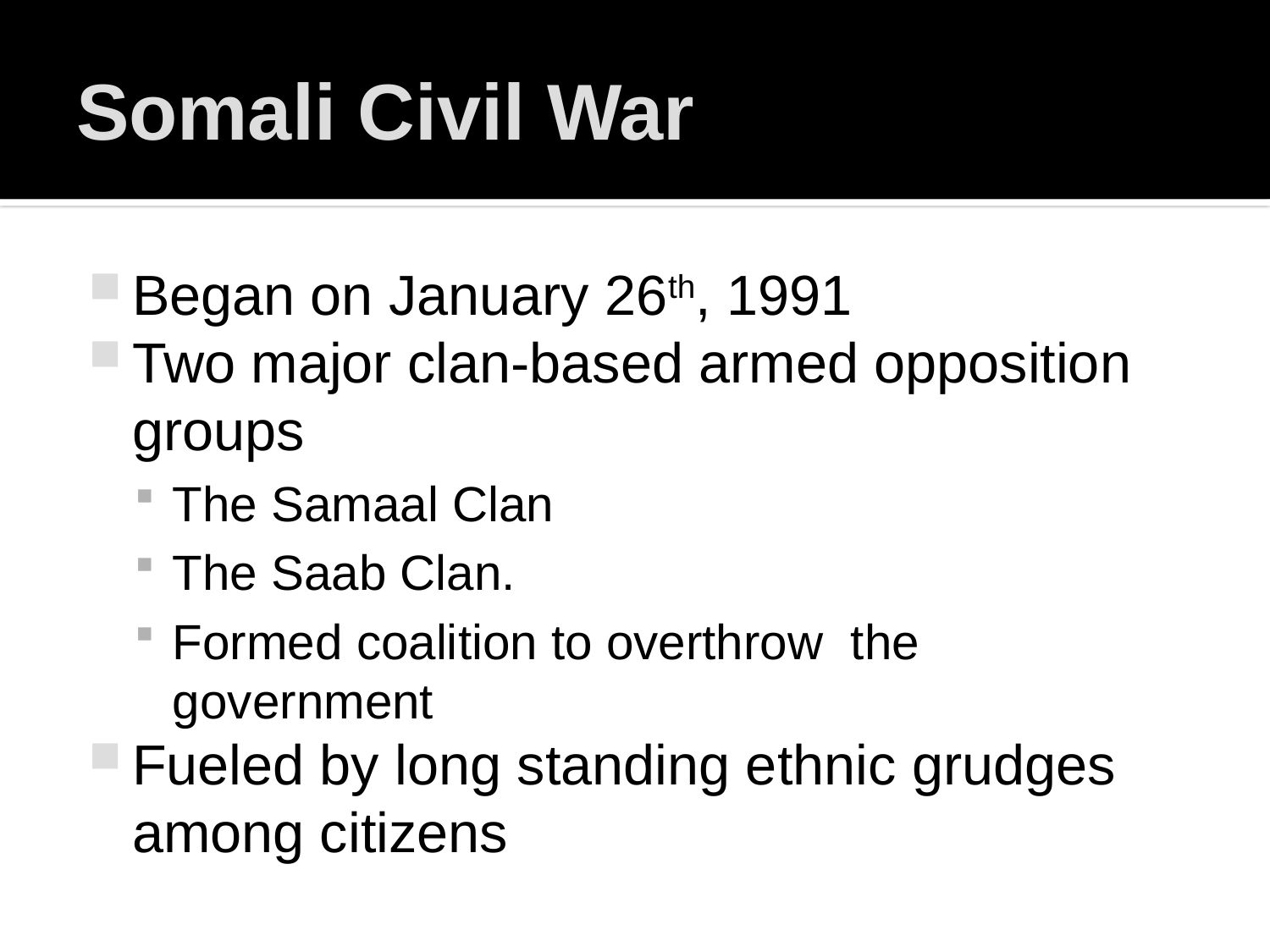

# Somali Civil War
Began on January 26th, 1991
Two major clan-based armed opposition groups
The Samaal Clan
The Saab Clan.
Formed coalition to overthrow  the government
Fueled by long standing ethnic grudges among citizens